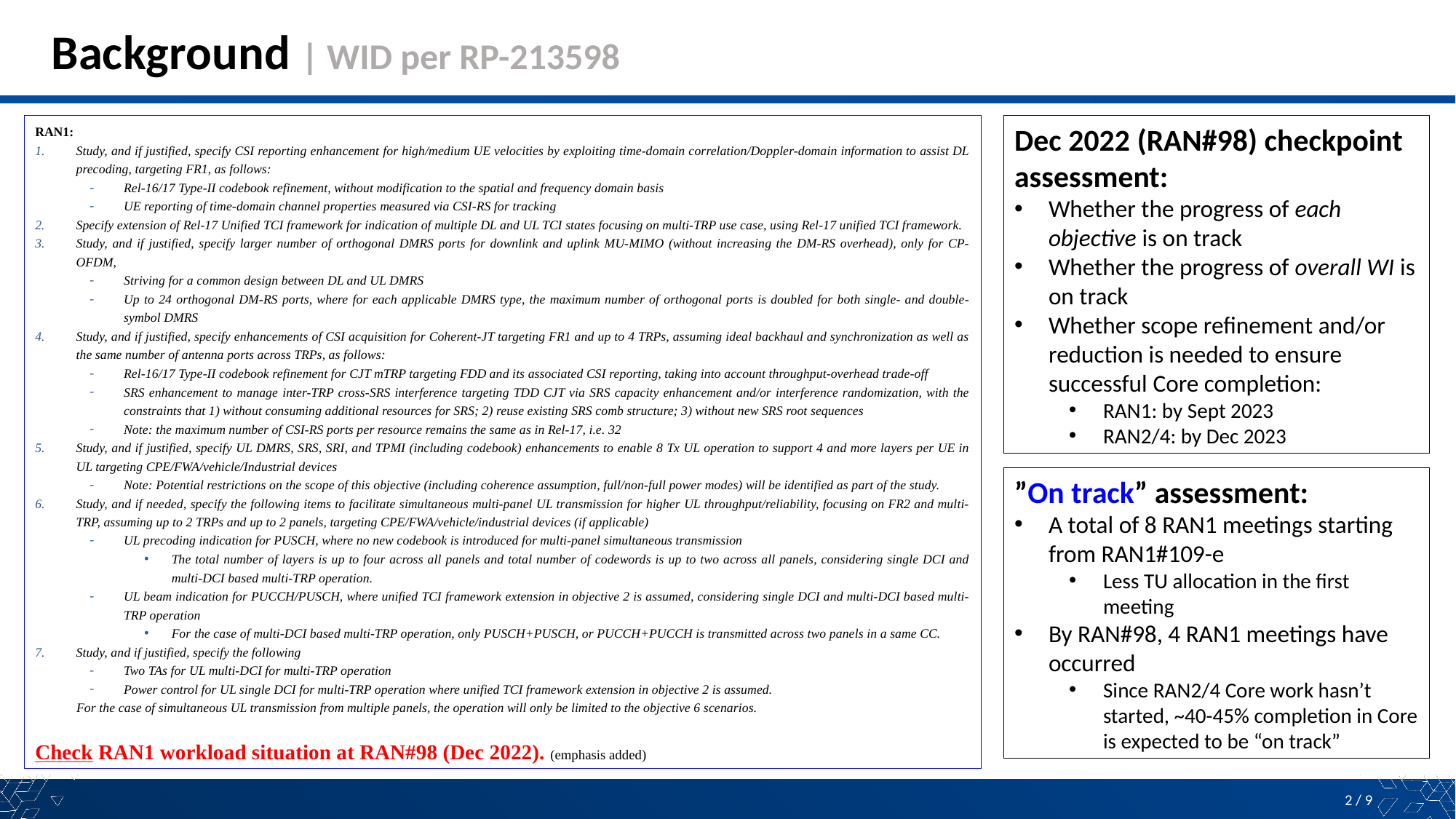

# Background | WID per RP-213598
RAN1:
Study, and if justified, specify CSI reporting enhancement for high/medium UE velocities by exploiting time-domain correlation/Doppler-domain information to assist DL precoding, targeting FR1, as follows:
Rel-16/17 Type-II codebook refinement, without modification to the spatial and frequency domain basis
UE reporting of time-domain channel properties measured via CSI-RS for tracking
Specify extension of Rel-17 Unified TCI framework for indication of multiple DL and UL TCI states focusing on multi-TRP use case, using Rel-17 unified TCI framework.
Study, and if justified, specify larger number of orthogonal DMRS ports for downlink and uplink MU-MIMO (without increasing the DM-RS overhead), only for CP-OFDM,
Striving for a common design between DL and UL DMRS
Up to 24 orthogonal DM-RS ports, where for each applicable DMRS type, the maximum number of orthogonal ports is doubled for both single- and double-symbol DMRS
Study, and if justified, specify enhancements of CSI acquisition for Coherent-JT targeting FR1 and up to 4 TRPs, assuming ideal backhaul and synchronization as well as the same number of antenna ports across TRPs, as follows:
Rel-16/17 Type-II codebook refinement for CJT mTRP targeting FDD and its associated CSI reporting, taking into account throughput-overhead trade-off
SRS enhancement to manage inter-TRP cross-SRS interference targeting TDD CJT via SRS capacity enhancement and/or interference randomization, with the constraints that 1) without consuming additional resources for SRS; 2) reuse existing SRS comb structure; 3) without new SRS root sequences
Note: the maximum number of CSI-RS ports per resource remains the same as in Rel-17, i.e. 32
Study, and if justified, specify UL DMRS, SRS, SRI, and TPMI (including codebook) enhancements to enable 8 Tx UL operation to support 4 and more layers per UE in UL targeting CPE/FWA/vehicle/Industrial devices
Note: Potential restrictions on the scope of this objective (including coherence assumption, full/non-full power modes) will be identified as part of the study.
Study, and if needed, specify the following items to facilitate simultaneous multi-panel UL transmission for higher UL throughput/reliability, focusing on FR2 and multi-TRP, assuming up to 2 TRPs and up to 2 panels, targeting CPE/FWA/vehicle/industrial devices (if applicable)
UL precoding indication for PUSCH, where no new codebook is introduced for multi-panel simultaneous transmission
The total number of layers is up to four across all panels and total number of codewords is up to two across all panels, considering single DCI and multi-DCI based multi-TRP operation.
UL beam indication for PUCCH/PUSCH, where unified TCI framework extension in objective 2 is assumed, considering single DCI and multi-DCI based multi-TRP operation
For the case of multi-DCI based multi-TRP operation, only PUSCH+PUSCH, or PUCCH+PUCCH is transmitted across two panels in a same CC.
Study, and if justified, specify the following
Two TAs for UL multi-DCI for multi-TRP operation
Power control for UL single DCI for multi-TRP operation where unified TCI framework extension in objective 2 is assumed.
   For the case of simultaneous UL transmission from multiple panels, the operation will only be limited to the objective 6 scenarios.

Check RAN1 workload situation at RAN#98 (Dec 2022). (emphasis added)
Dec 2022 (RAN#98) checkpoint assessment:
Whether the progress of each objective is on track
Whether the progress of overall WI is on track
Whether scope refinement and/or reduction is needed to ensure successful Core completion:
RAN1: by Sept 2023
RAN2/4: by Dec 2023
”On track” assessment:
A total of 8 RAN1 meetings starting from RAN1#109-e
Less TU allocation in the first meeting
By RAN#98, 4 RAN1 meetings have occurred
Since RAN2/4 Core work hasn’t started, ~40-45% completion in Core is expected to be “on track”